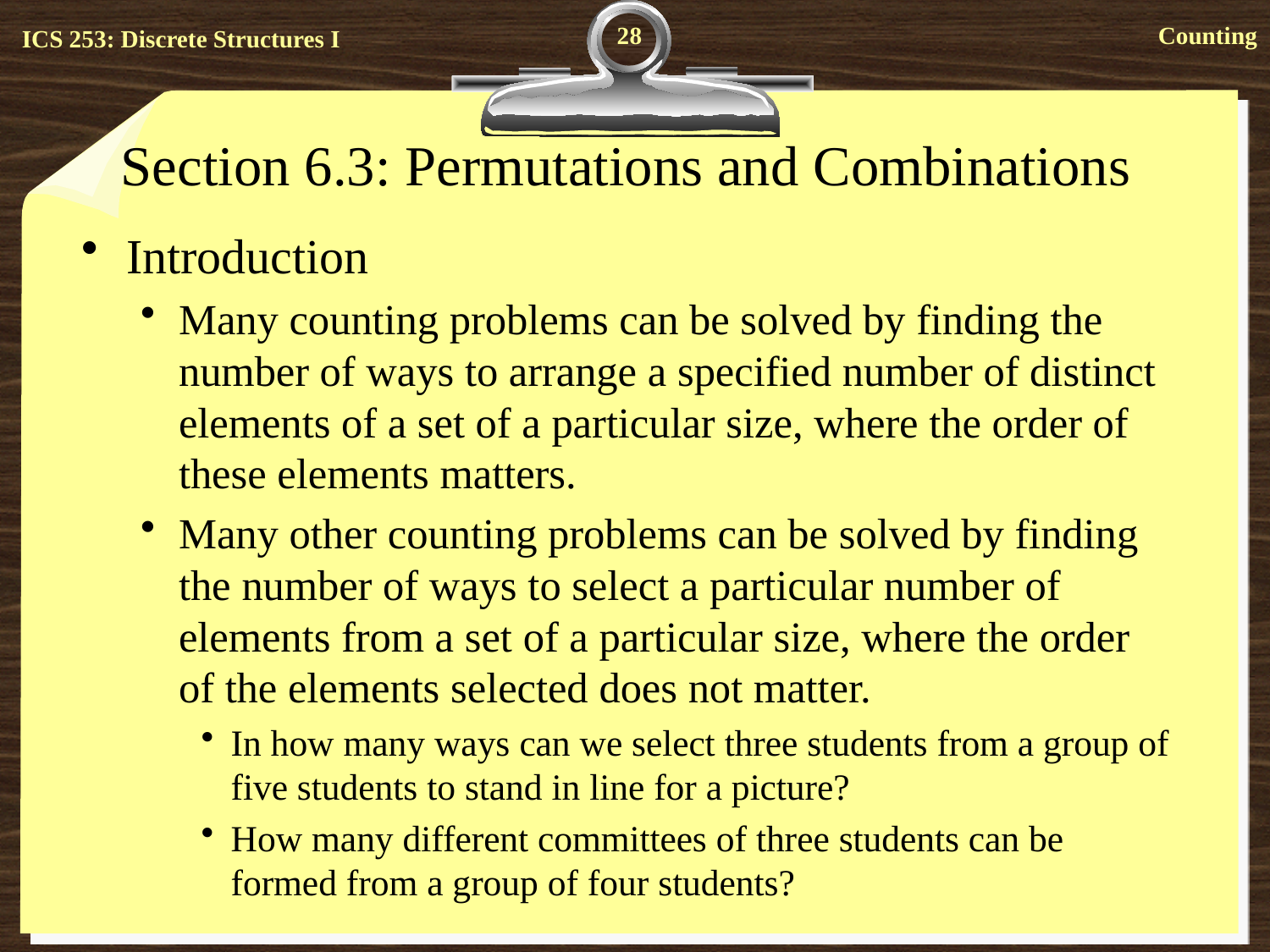

28
# Section 6.3: Permutations and Combinations
Introduction
Many counting problems can be solved by finding the number of ways to arrange a specified number of distinct elements of a set of a particular size, where the order of these elements matters.
Many other counting problems can be solved by finding the number of ways to select a particular number of elements from a set of a particular size, where the order of the elements selected does not matter.
In how many ways can we select three students from a group of five students to stand in line for a picture?
How many different committees of three students can be formed from a group of four students?